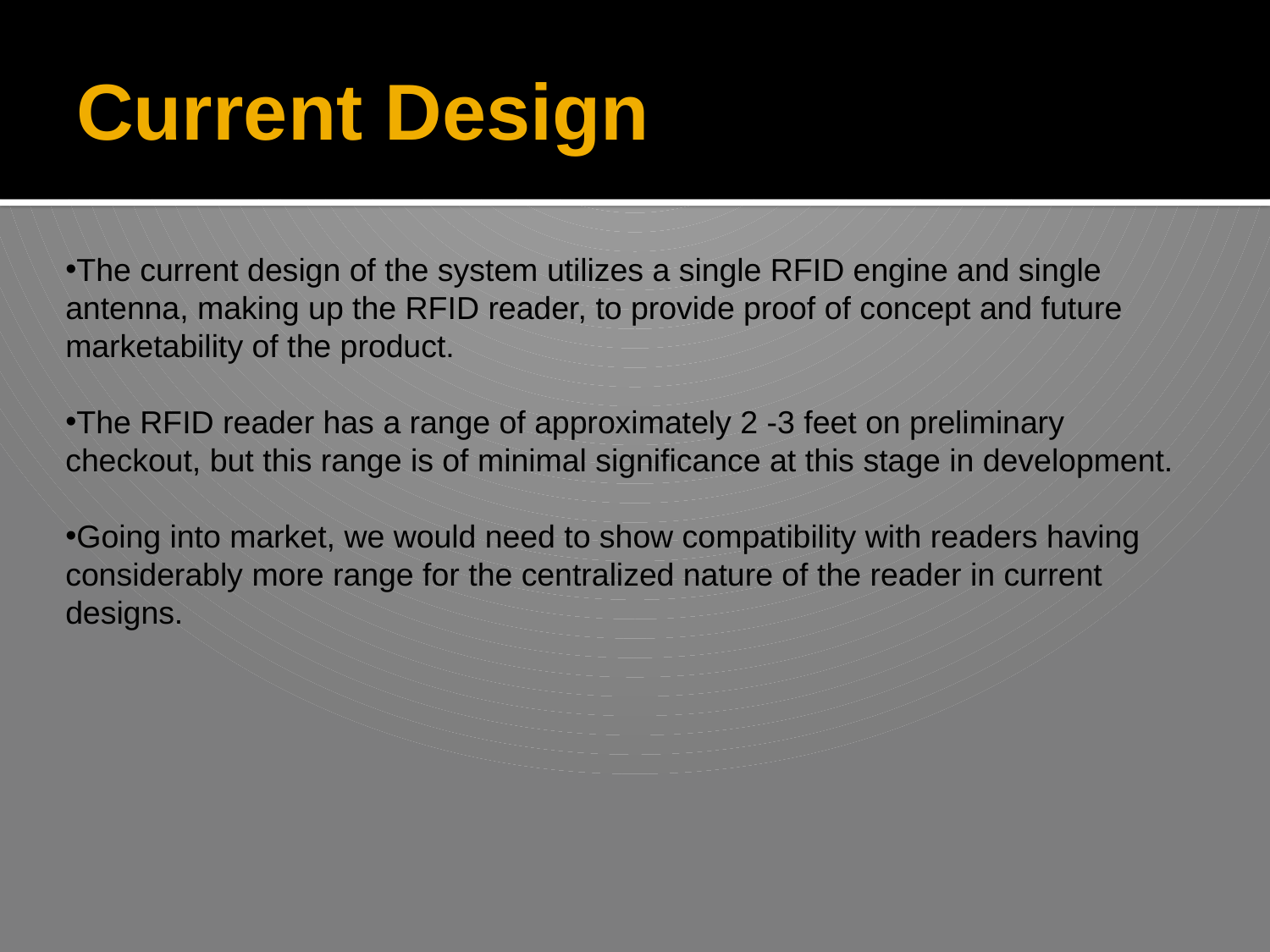

# Current Design
The current design of the system utilizes a single RFID engine and single antenna, making up the RFID reader, to provide proof of concept and future marketability of the product.

The RFID reader has a range of approximately 2 -3 feet on preliminary checkout, but this range is of minimal significance at this stage in development.

Going into market, we would need to show compatibility with readers having considerably more range for the centralized nature of the reader in current designs.